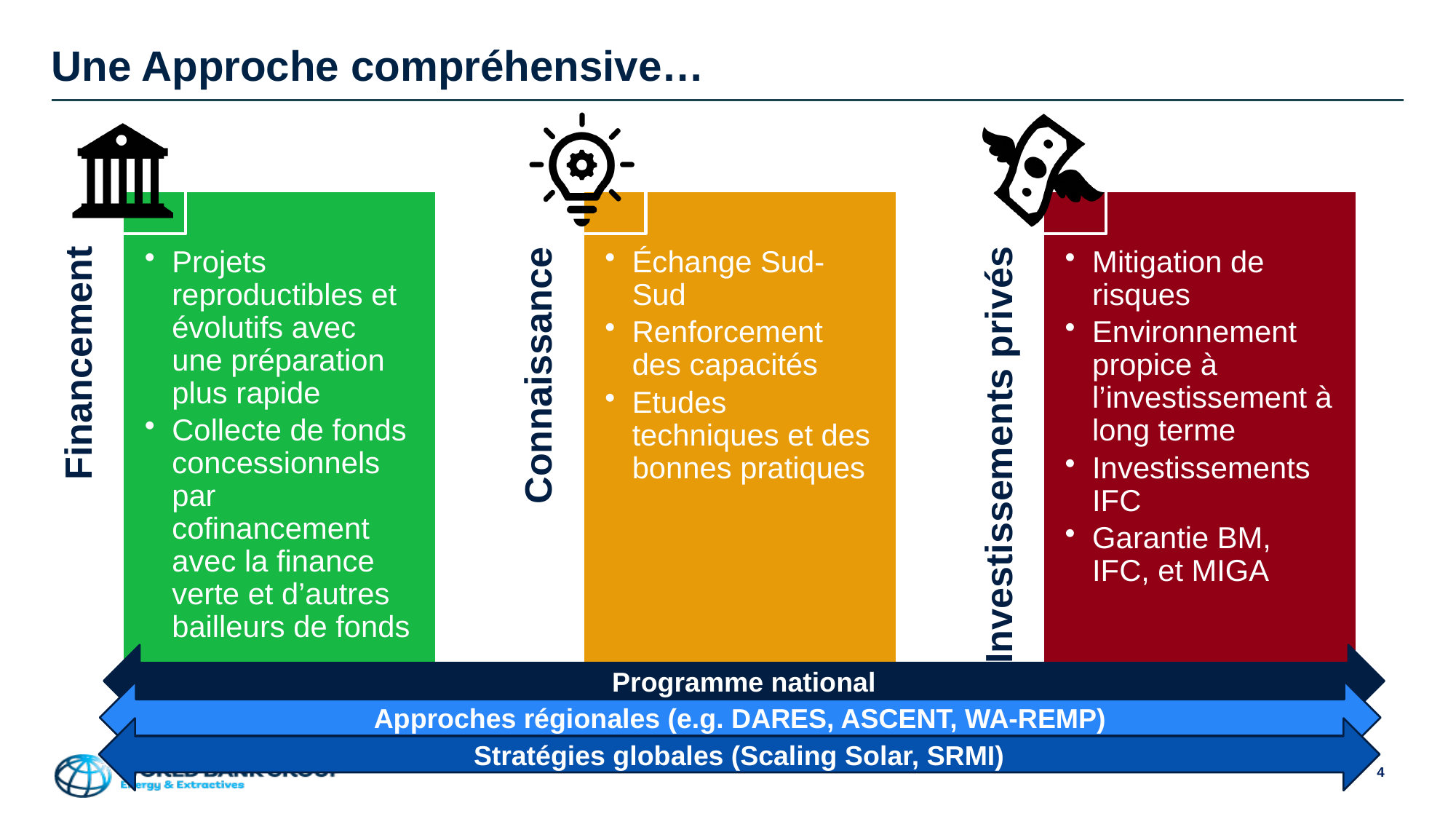

# Une Approche compréhensive…
Financement
Projets reproductibles et évolutifs avec une préparation plus rapide
Collecte de fonds concessionnels  par cofinancement avec la finance verte et d’autres bailleurs de fonds
Connaissance
Échange Sud- Sud
Renforcement des capacités
Etudes techniques et des bonnes pratiques
Investissements privés
Mitigation de risques
Environnement propice à l’investissement à long terme
Investissements IFC
Garantie BM, IFC, et MIGA
Programme national
Approches régionales (e.g. DARES, ASCENT, WA-REMP)
Stratégies globales (Scaling Solar, SRMI)
4